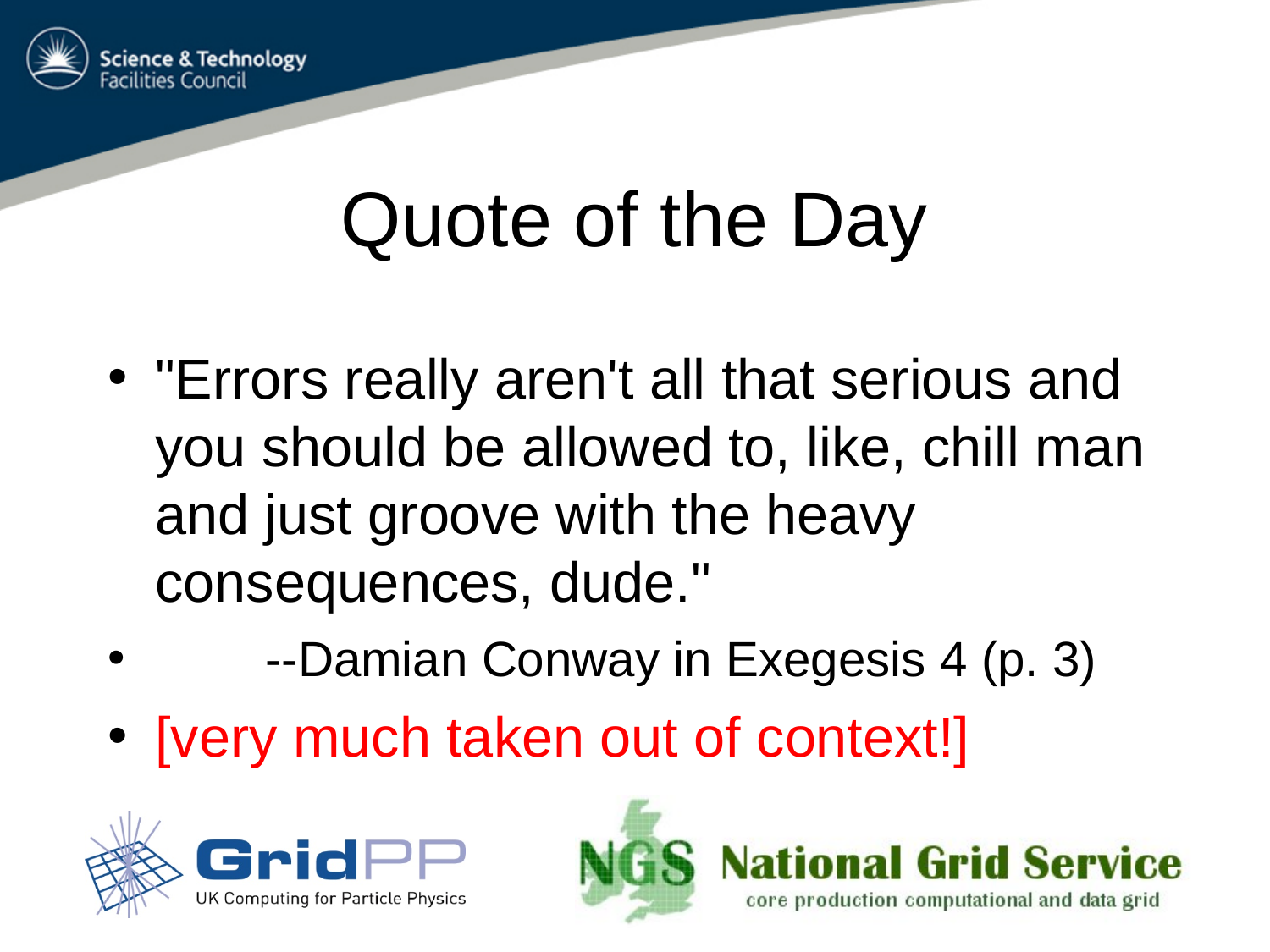

# Quote of the Day
"Errors really aren't all that serious and you should be allowed to, like, chill man and just groove with the heavy consequences, dude."
        --Damian Conway in Exegesis 4 (p. 3)
[very much taken out of context!]